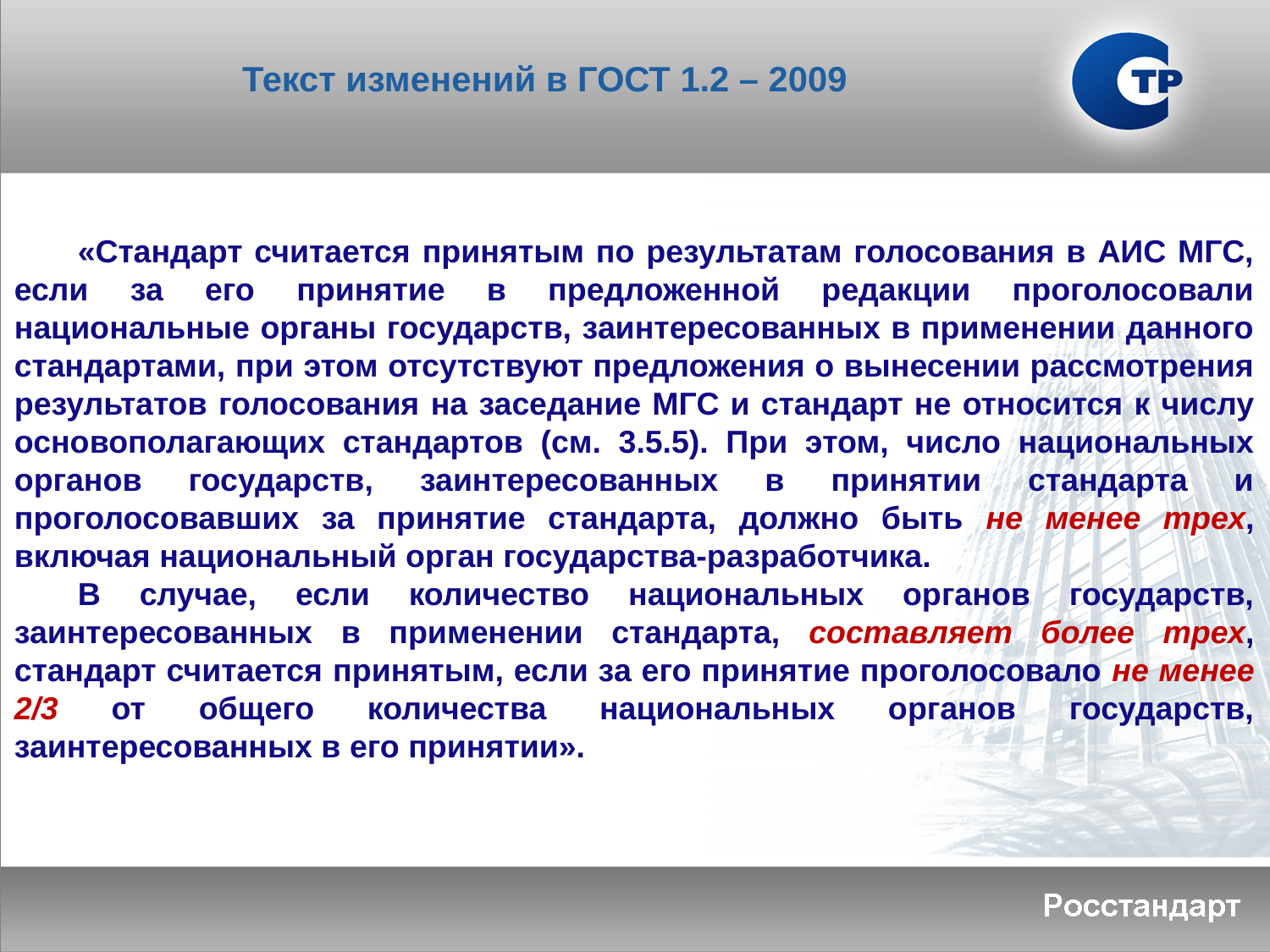

Текст изменений в ГОСТ 1.2 – 2009
«Стандарт считается принятым по результатам голосования в АИС МГС, если за его принятие в предложенной редакции проголосовали национальные органы государств, заинтересованных в применении данного стандартами, при этом отсутствуют предложения о вынесении рассмотрения результатов голосования на заседание МГС и стандарт не относится к числу основополагающих стандартов (см. 3.5.5). При этом, число национальных органов государств, заинтересованных в принятии стандарта и проголосовавших за принятие стандарта, должно быть не менее трех, включая национальный орган государства-разработчика.
В случае, если количество национальных органов государств,
заинтересованных в применении стандарта, составляет более трех, стандарт считается принятым, если за его принятие проголосовало не менее 2/3 от общего количества национальных органов государств, заинтересованных в его принятии».